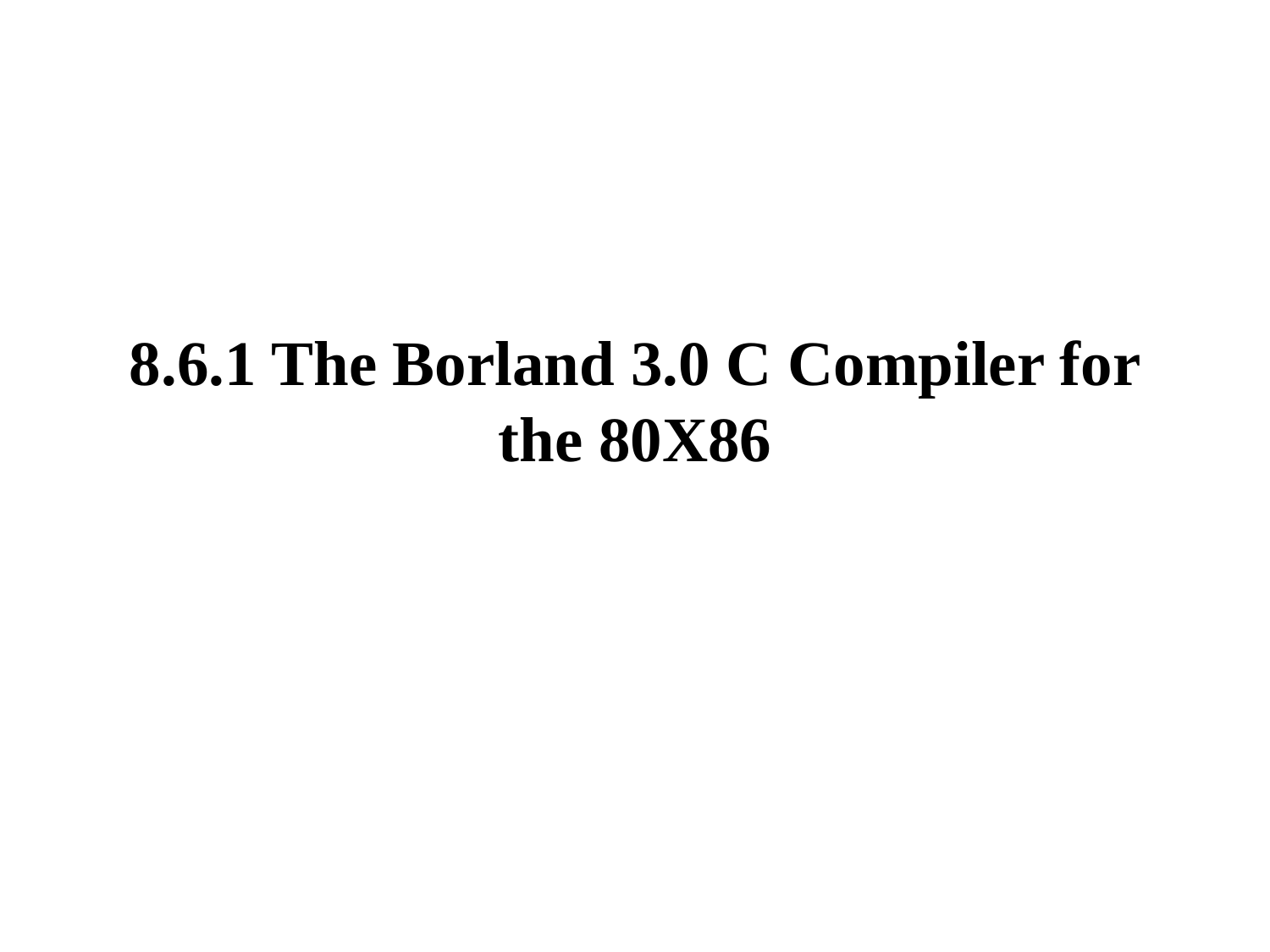

# 8.6.1 The Borland 3.0 C Compiler for the 80X86